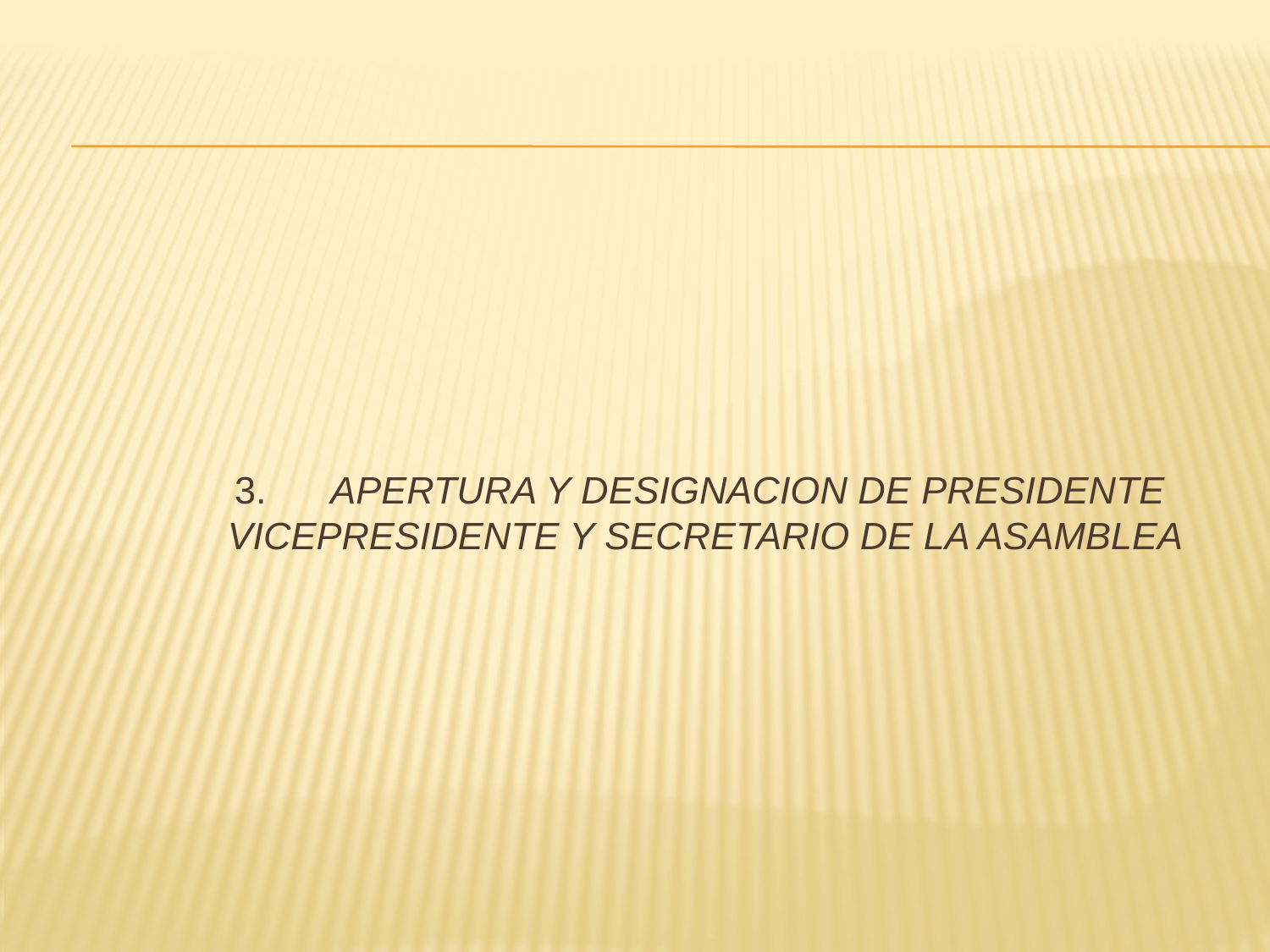

# 3.      APERTURA Y DESIGNACION DE PRESIDENTE  VICEPRESIDENTE Y SECRETARIO DE LA ASAMBLEA